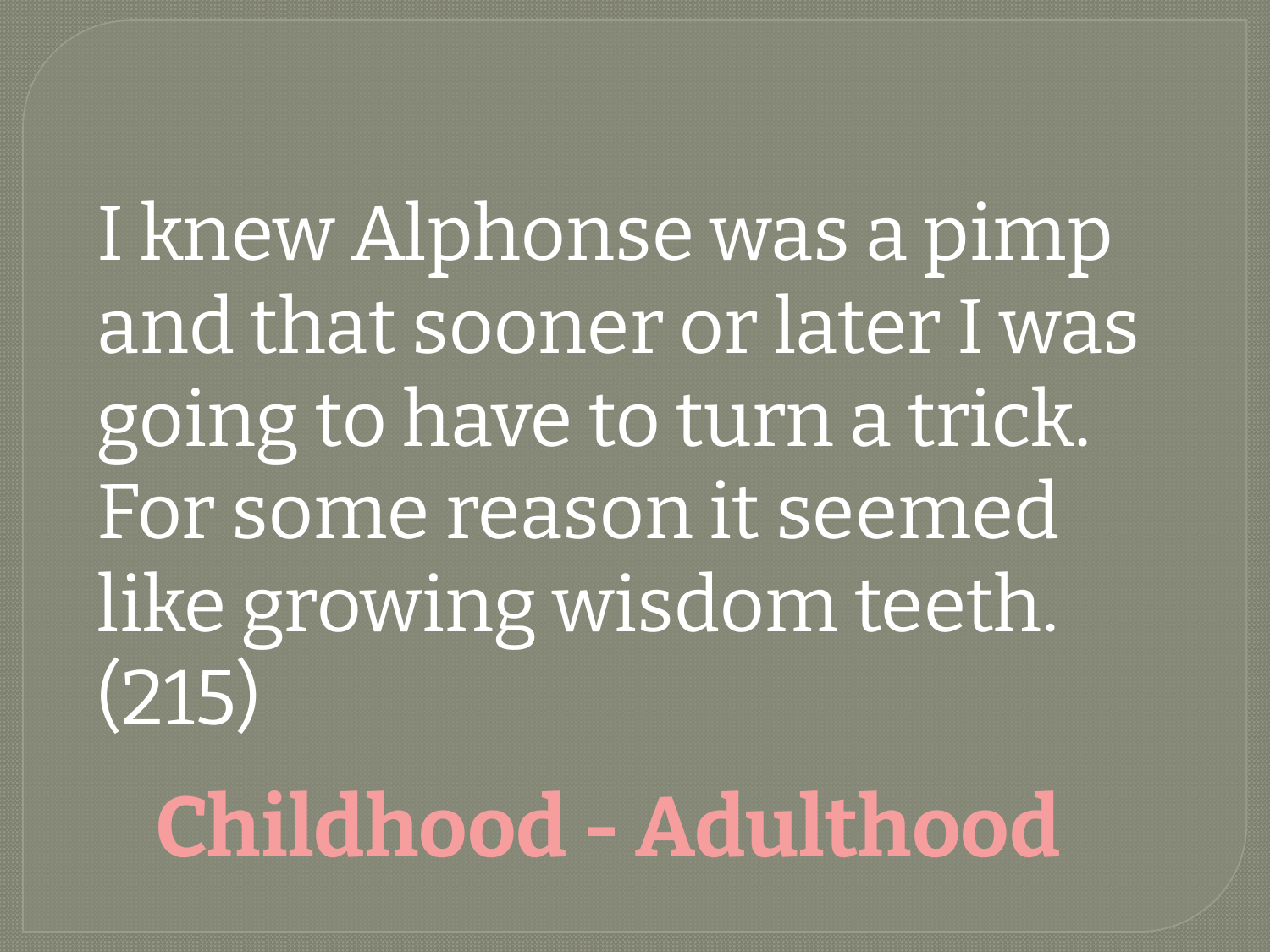

I knew Alphonse was a pimp and that sooner or later I was going to have to turn a trick. For some reason it seemed like growing wisdom teeth. (215)
Childhood - Adulthood